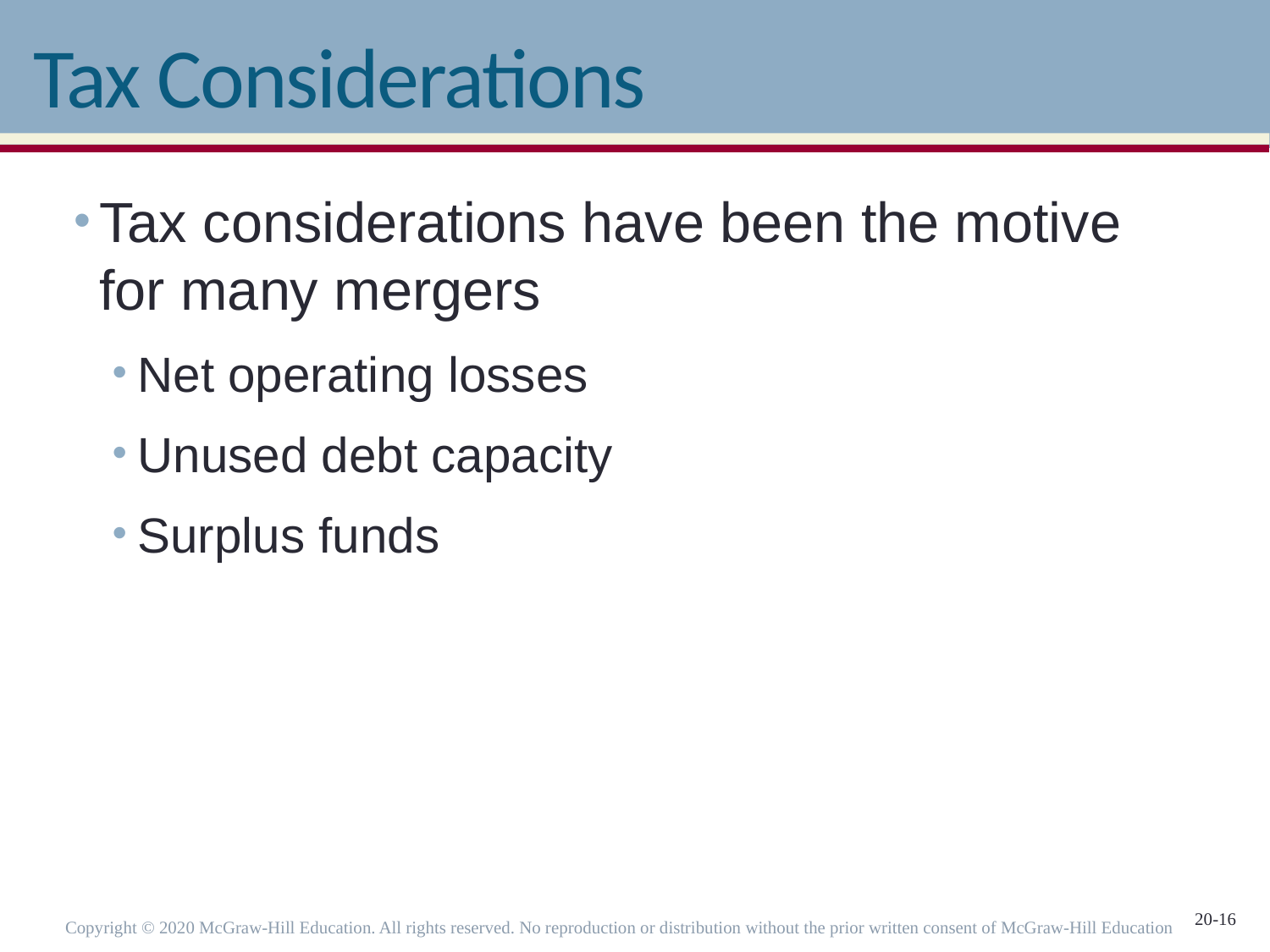

# Tax Considerations
Tax considerations have been the motive for many mergers
Net operating losses
Unused debt capacity
Surplus funds
Copyright © 2020 McGraw-Hill Education. All rights reserved. No reproduction or distribution without the prior written consent of McGraw-Hill Education